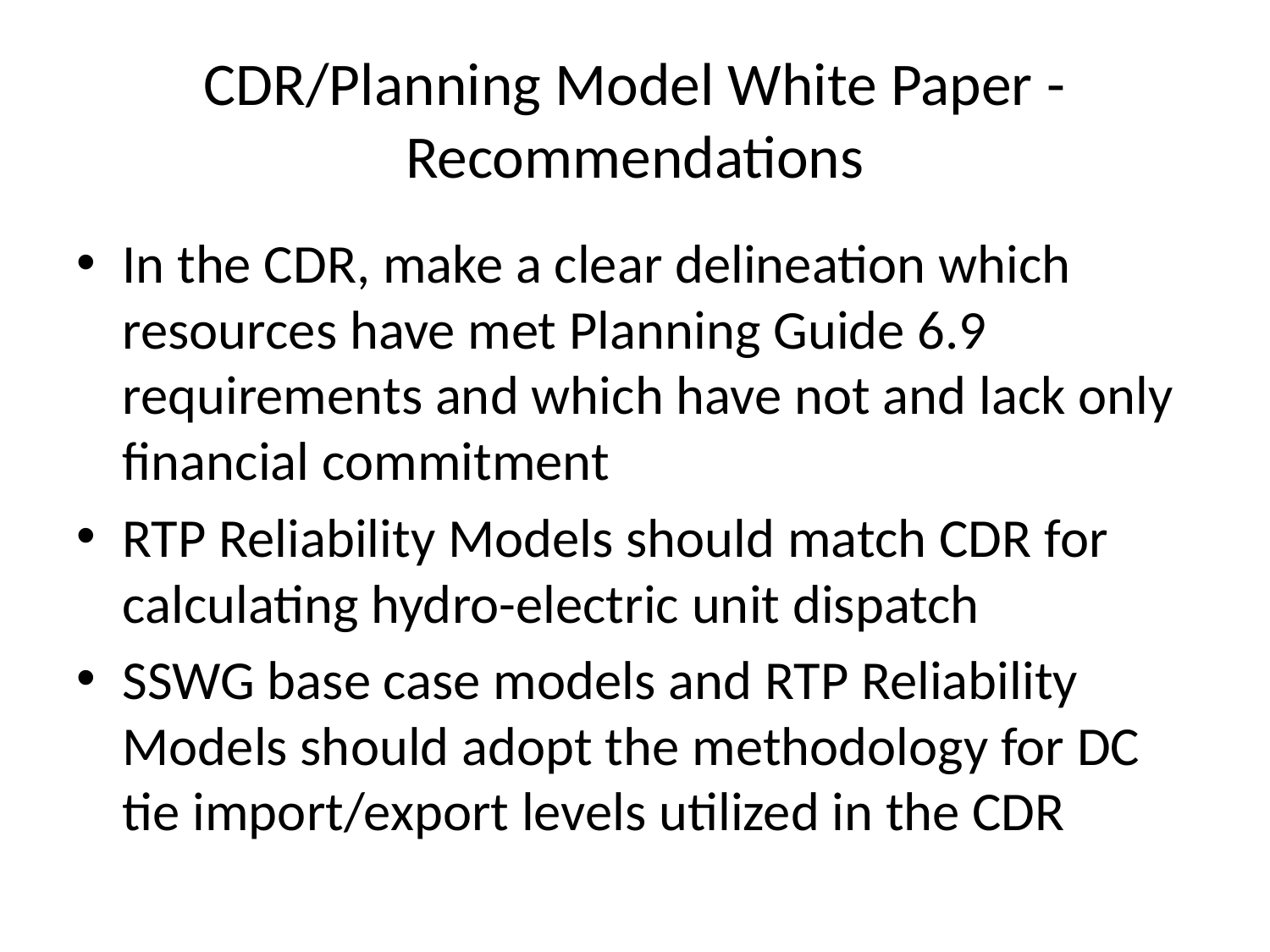

# CDR/Planning Model White Paper - Recommendations
In the CDR, make a clear delineation which resources have met Planning Guide 6.9 requirements and which have not and lack only financial commitment
RTP Reliability Models should match CDR for calculating hydro-electric unit dispatch
SSWG base case models and RTP Reliability Models should adopt the methodology for DC tie import/export levels utilized in the CDR